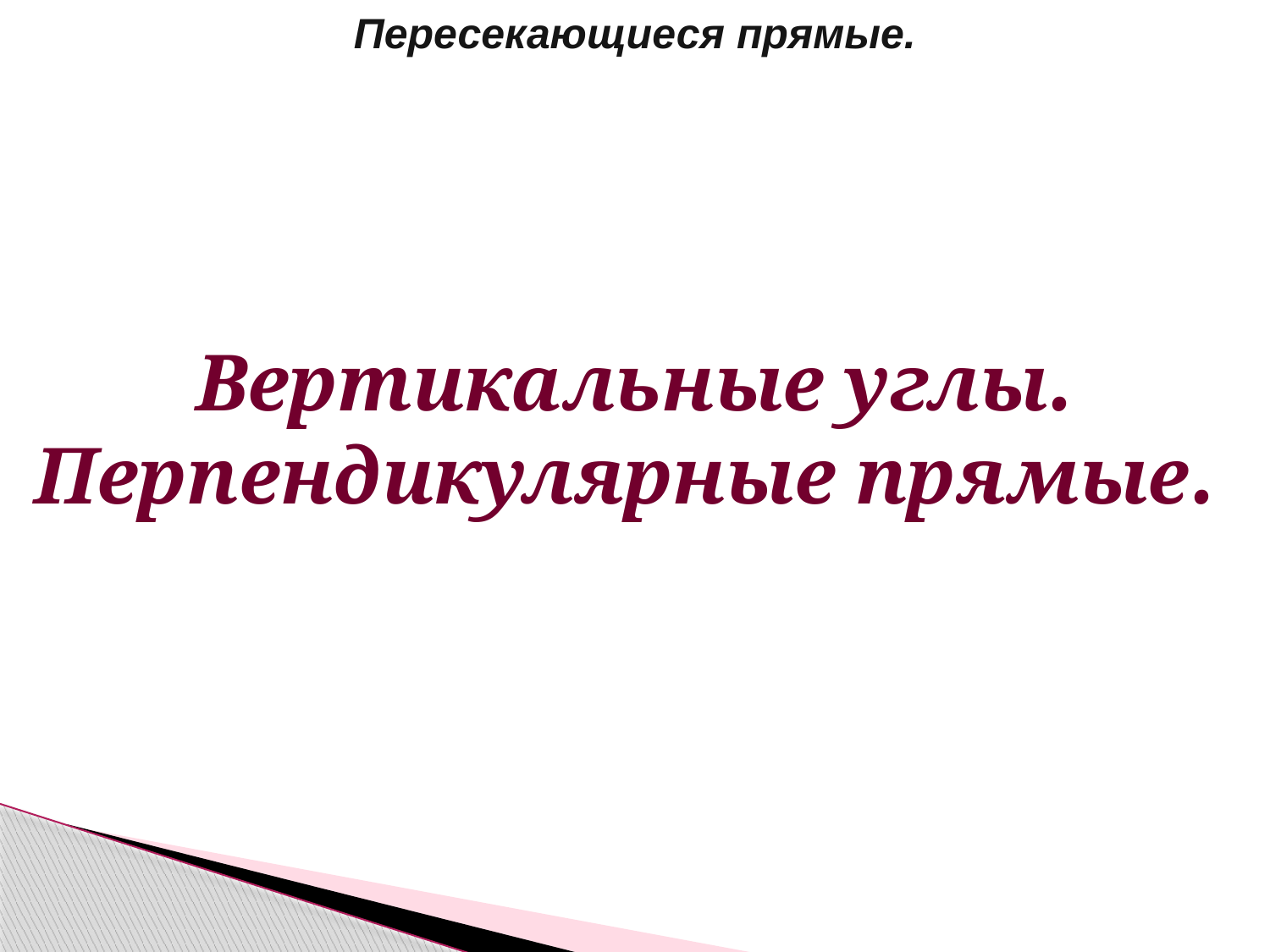

Пересекающиеся прямые.
# Вертикальные углы. Перпендикулярные прямые.